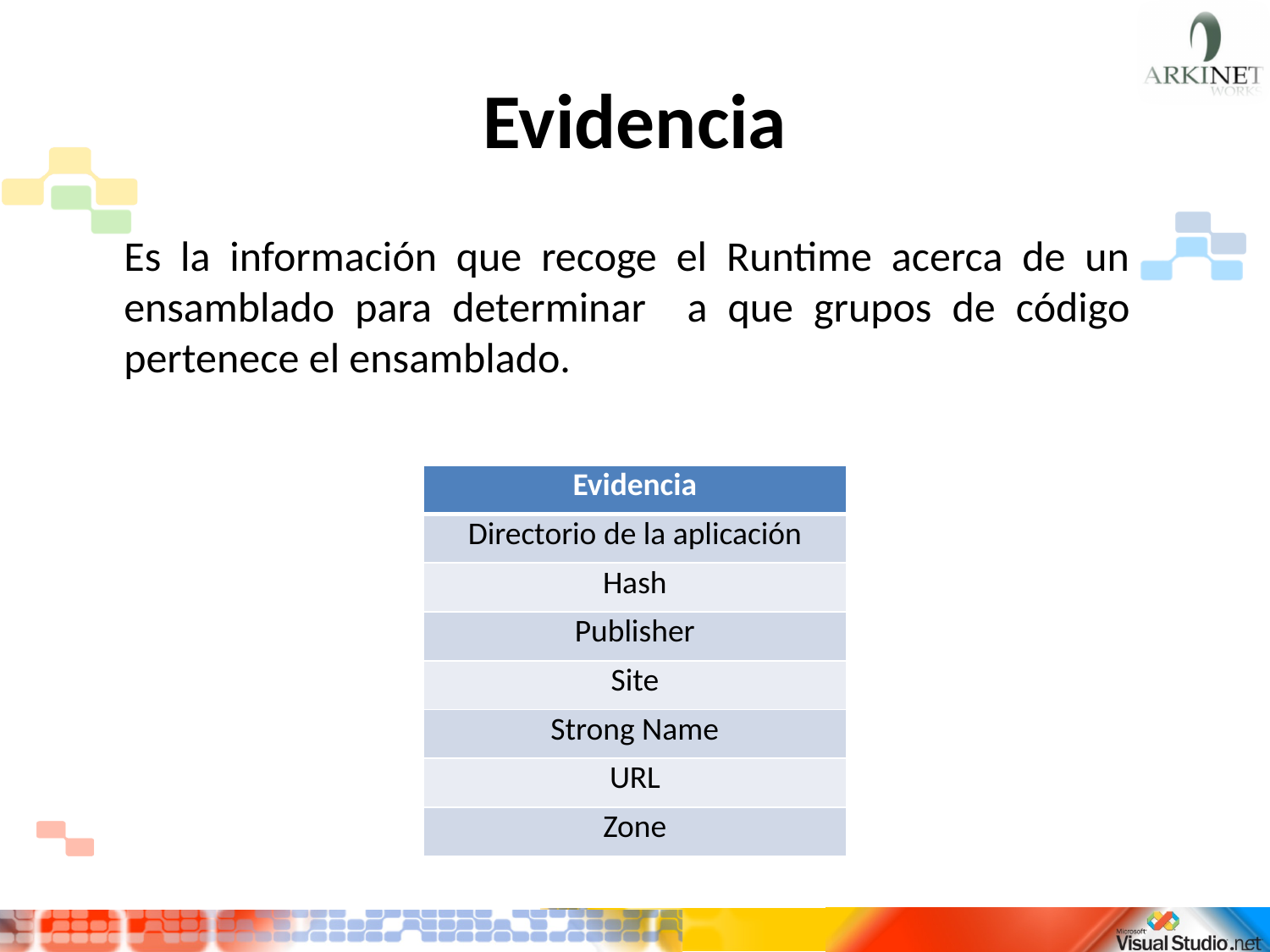

# Evidencia
	Es la información que recoge el Runtime acerca de un ensamblado para determinar  a que grupos de código pertenece el ensamblado.
| Evidencia |
| --- |
| Directorio de la aplicación |
| Hash |
| Publisher |
| Site |
| Strong Name |
| URL |
| Zone |